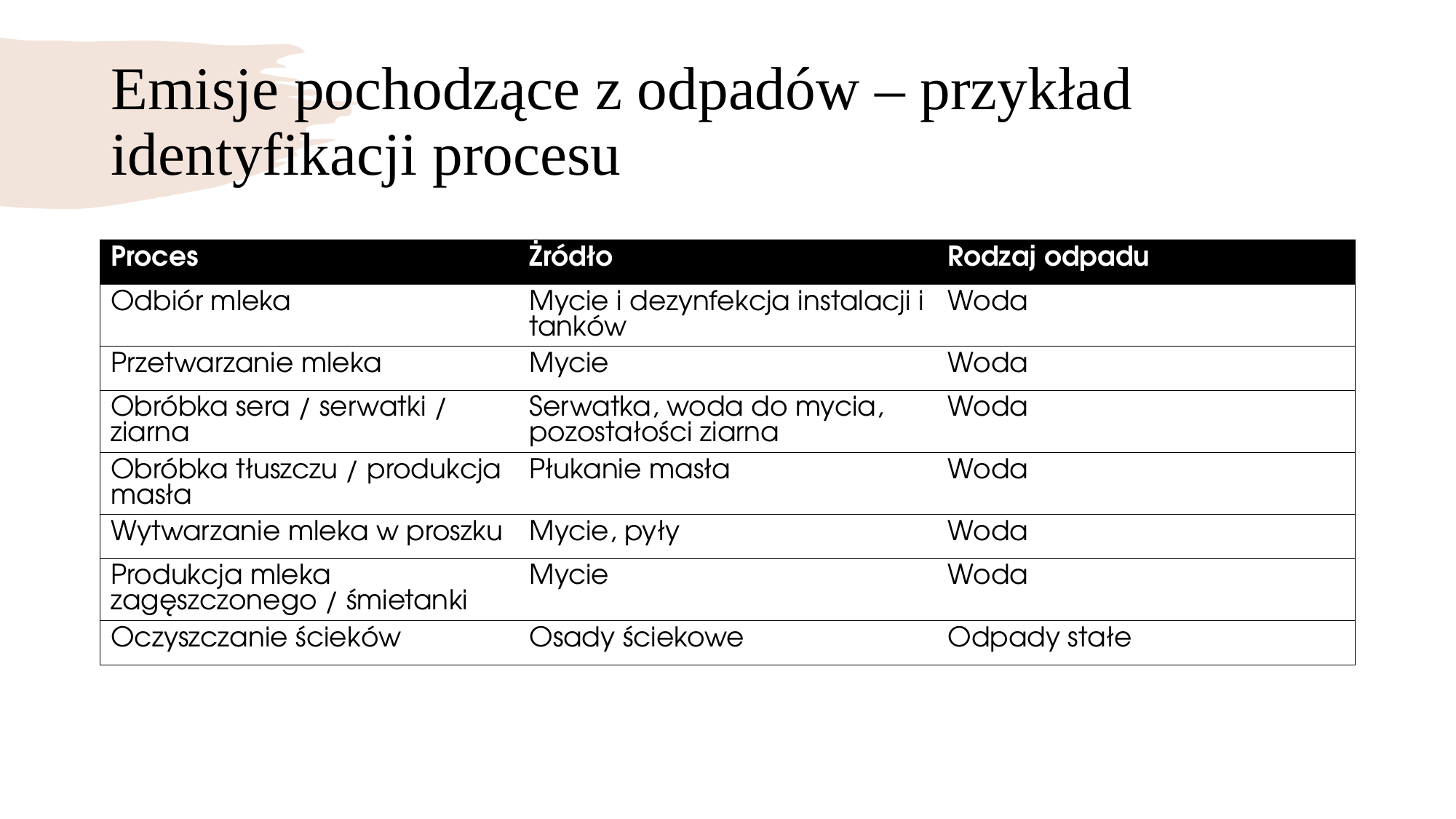

# Emisje pochodzące z odpadów – przykład identyfikacji procesu
| Proces | Żródło | Rodzaj odpadu |
| --- | --- | --- |
| Odbiór mleka | Mycie i dezynfekcja instalacji i tanków | Woda |
| Przetwarzanie mleka | Mycie | Woda |
| Obróbka sera / serwatki / ziarna | Serwatka, woda do mycia, pozostałości ziarna | Woda |
| Obróbka tłuszczu / produkcja masła | Płukanie masła | Woda |
| Wytwarzanie mleka w proszku | Mycie, pyły | Woda |
| Produkcja mleka zagęszczonego / śmietanki | Mycie | Woda |
| Oczyszczanie ścieków | Osady ściekowe | Odpady stałe |